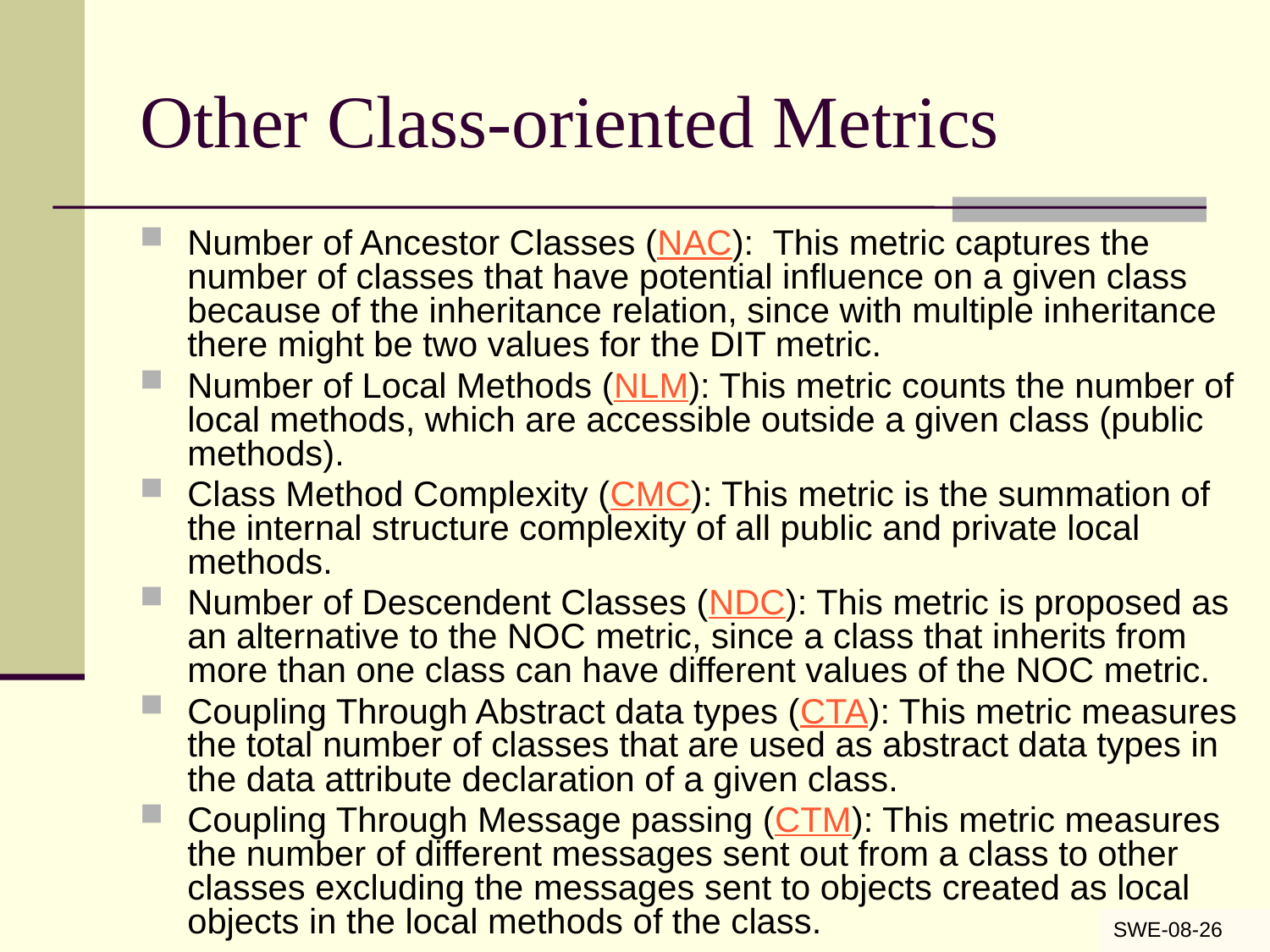

# Other Class-oriented Metrics
Number of Ancestor Classes (NAC):  This metric captures the number of classes that have potential influence on a given class because of the inheritance relation, since with multiple inheritance there might be two values for the DIT metric.
Number of Local Methods (NLM): This metric counts the number of local methods, which are accessible outside a given class (public methods).
Class Method Complexity (CMC): This metric is the summation of the internal structure complexity of all public and private local methods.
Number of Descendent Classes (NDC): This metric is proposed as an alternative to the NOC metric, since a class that inherits from more than one class can have different values of the NOC metric.
Coupling Through Abstract data types (CTA): This metric measures the total number of classes that are used as abstract data types in the data attribute declaration of a given class.
Coupling Through Message passing (CTM): This metric measures the number of different messages sent out from a class to other classes excluding the messages sent to objects created as local objects in the local methods of the class.